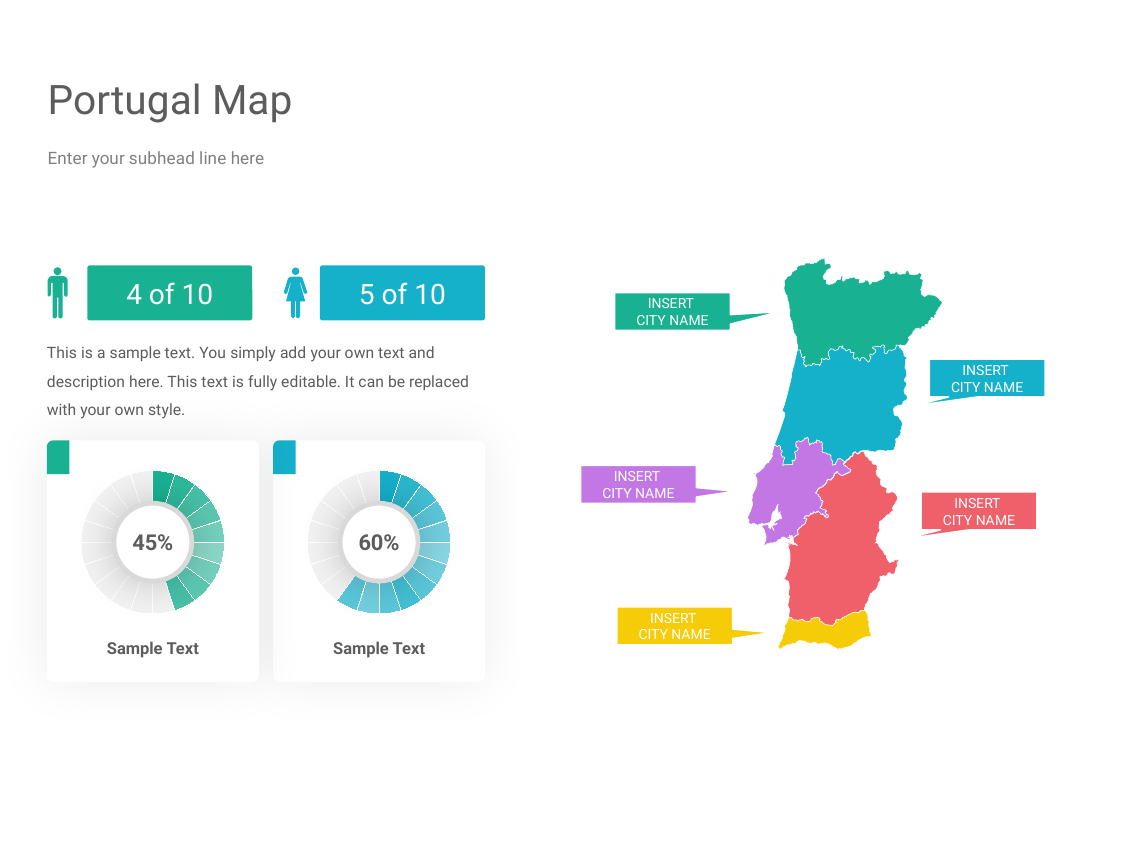

# Portugal Map
Enter your subhead line here

4 of 10
5 of 10

INSERT
CITY NAME
This is a sample text. You simply add your own text and description here. This text is fully editable. It can be replaced with your own style.

INSERT
CITY NAME

INSERT
CITY NAME

45%

60%

INSERT
CITY NAME

INSERT
CITY NAME
Sample Text
Sample Text